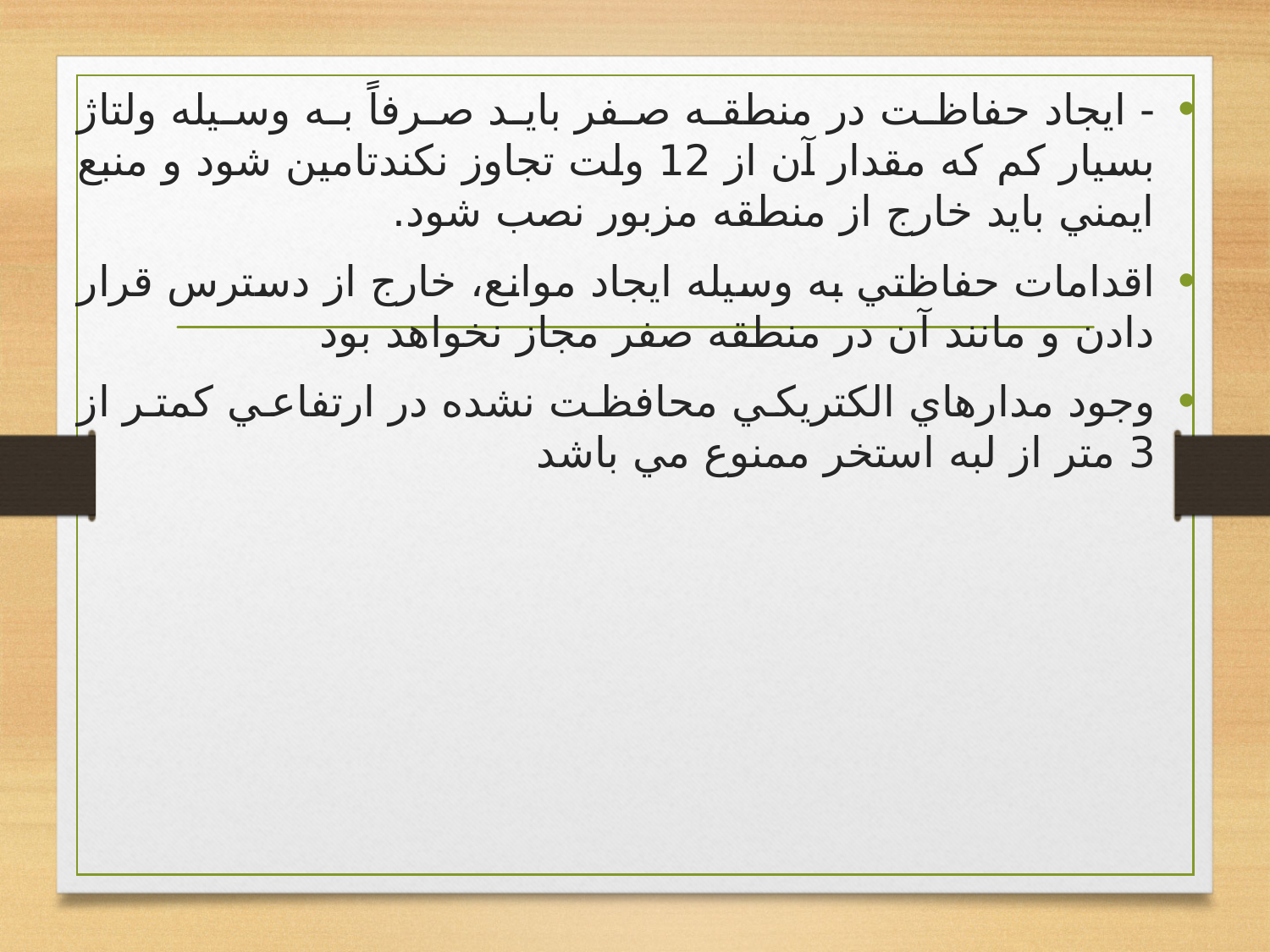

- ايجاد حفاظت در منطقه صفر بايد صرفاً به وسيله ولتاژ بسيار كم كه مقدار آن از 12 ولت تجاوز نكندتامين شود و منبع ايمني بايد خارج از منطقه مزبور نصب شود.
اقدامات حفاظتي به وسيله ايجاد موانع، خارج از دسترس قرار دادن و مانند آن در منطقه صفر مجاز نخواهد بود
وجود مدارهاي الكتريكي محافظت نشده در ارتفاعي كمتر از 3 متر از لبه استخر ممنوع مي باشد